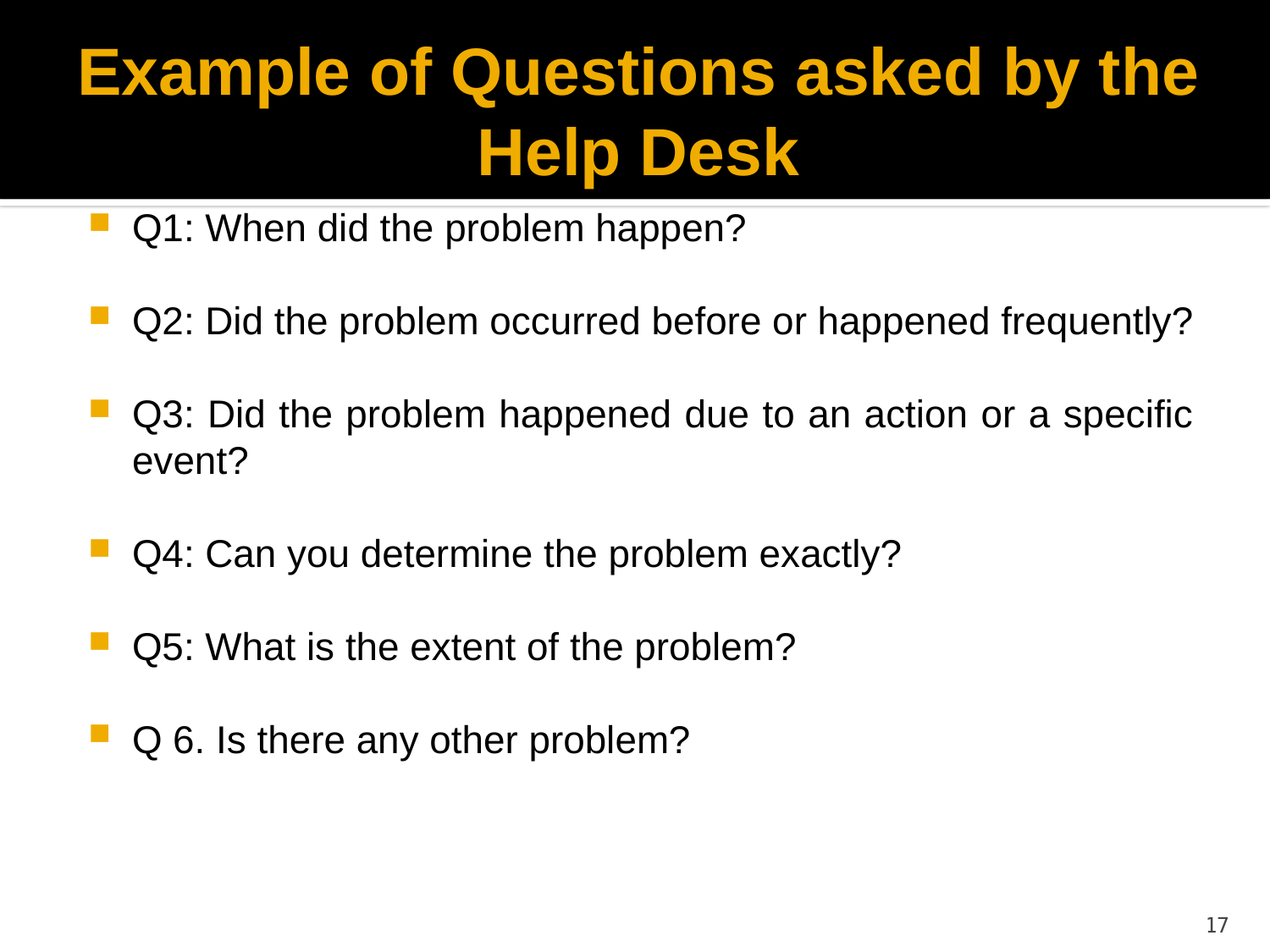

# Example of Questions asked by the Help Desk
Q1: When did the problem happen?

Q2: Did the problem occurred before or happened frequently?

Q3: Did the problem happened due to an action or a specific event?

Q4: Can you determine the problem exactly?

Q5: What is the extent of the problem?

Q 6. Is there any other problem?
17